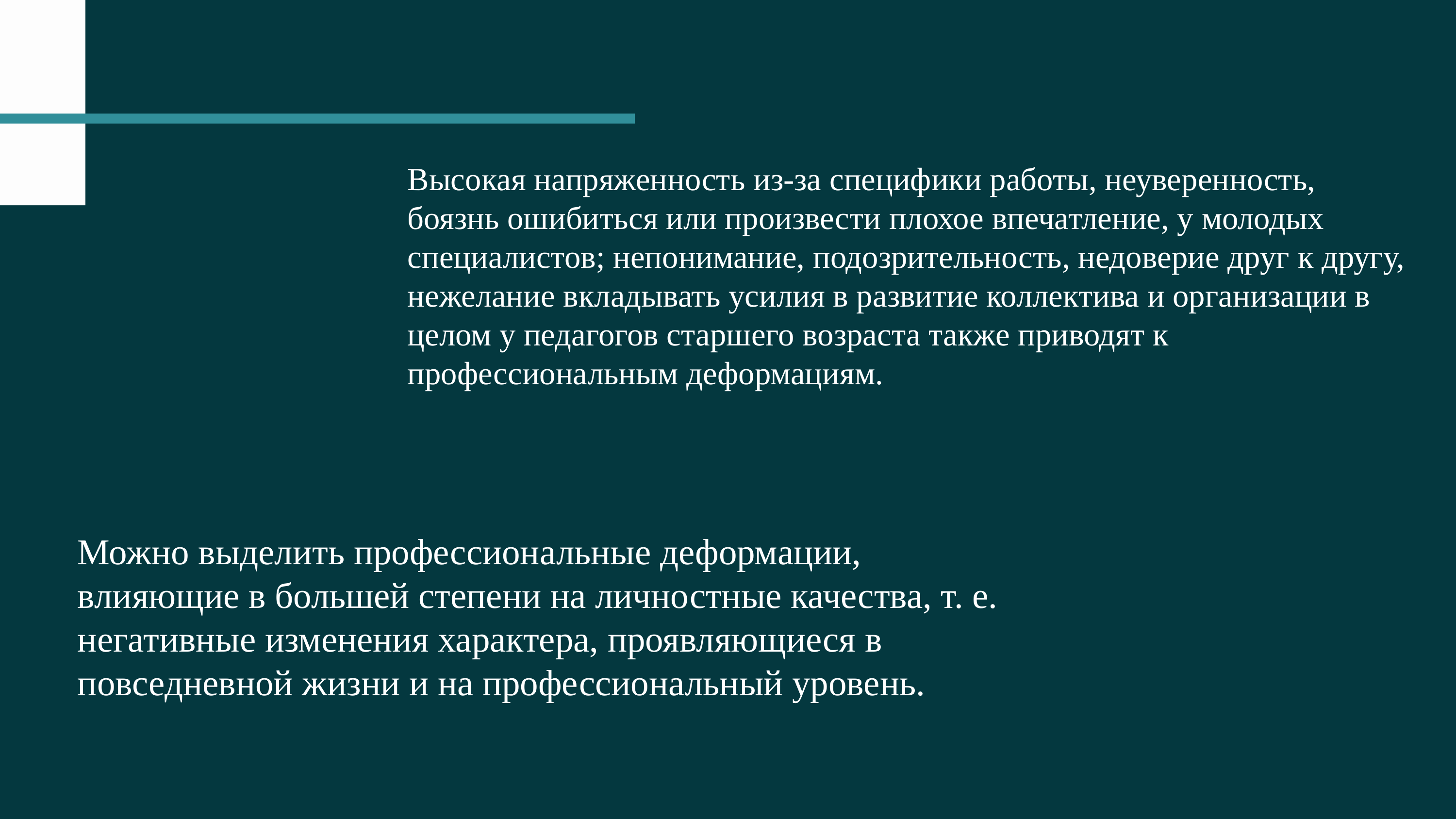

Высокая напряженность из-за специфики работы, неуверенность, боязнь ошибиться или произвести плохое впечатление, у молодых специалистов; непонимание, подозрительность, недоверие друг к другу, нежелание вкладывать усилия в развитие коллектива и организации в целом у педагогов старшего возраста также приводят к профессиональным деформациям.

Можно выделить профессиональные деформации, влияющие в большей степени на личностные качества, т. е. негативные изменения характера, проявляющиеся в повседневной жизни и на профессиональный уровень.